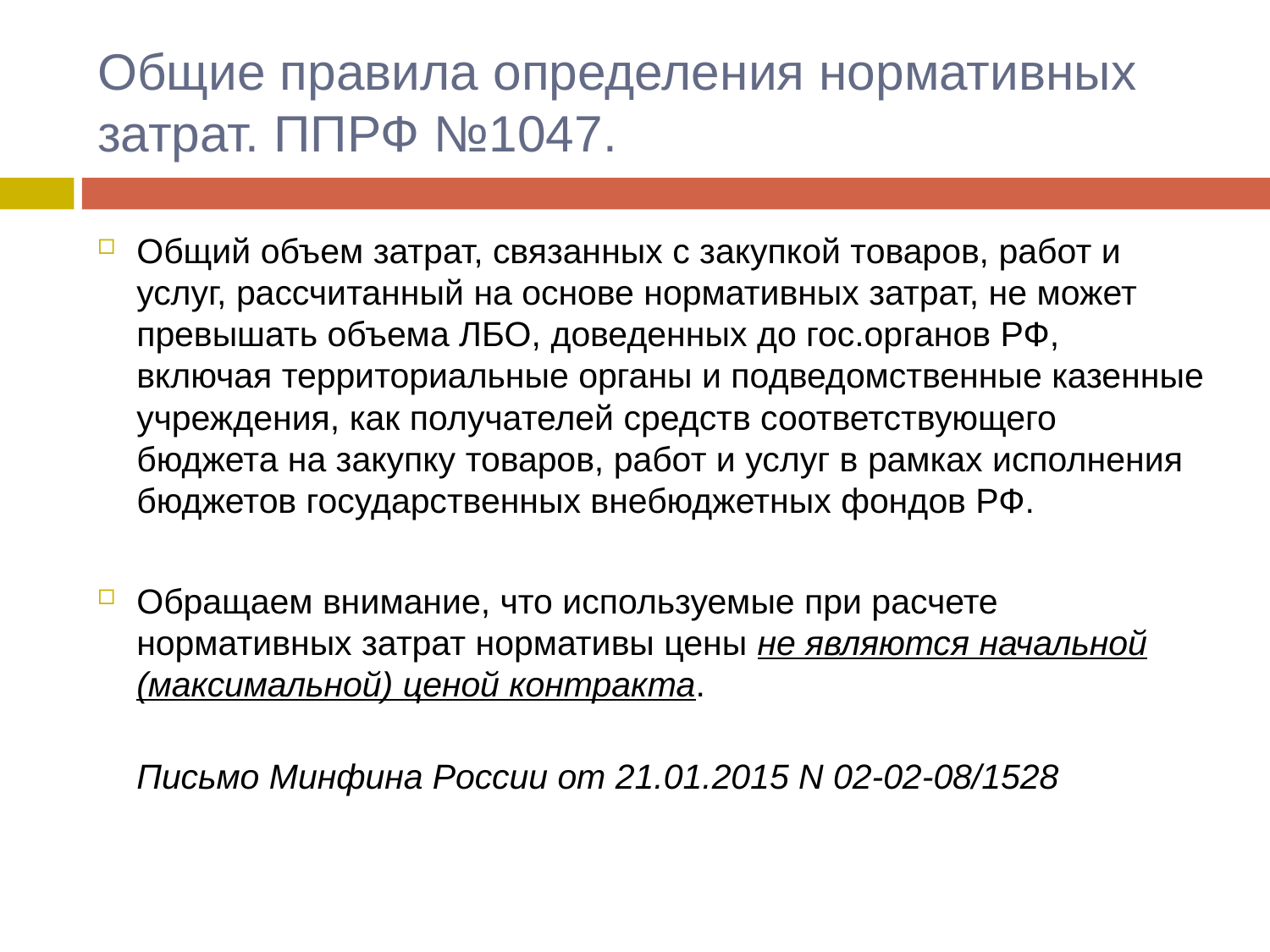

# Общие правила определения нормативных затрат. ППРФ №1047.
Общий объем затрат, связанных с закупкой товаров, работ и услуг, рассчитанный на основе нормативных затрат, не может превышать объема ЛБО, доведенных до гос.органов РФ, включая территориальные органы и подведомственные казенные учреждения, как получателей средств соответствующего бюджета на закупку товаров, работ и услуг в рамках исполнения бюджетов государственных внебюджетных фондов РФ.

Обращаем внимание, что используемые при расчете нормативных затрат нормативы цены не являются начальной (максимальной) ценой контракта.
Письмо Минфина России от 21.01.2015 N 02-02-08/1528